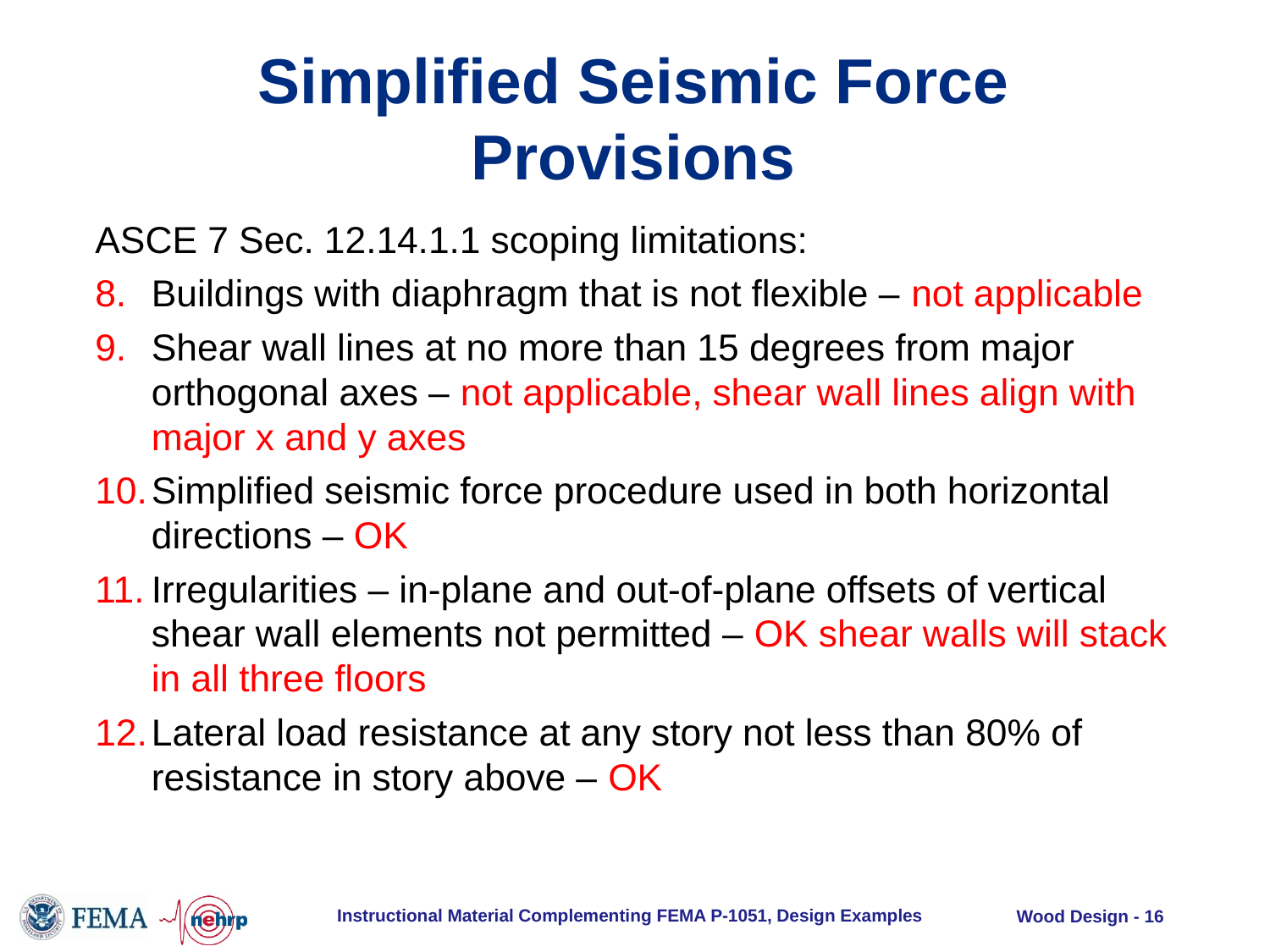

# Simplified Seismic Force Provisions
ASCE 7 Sec. 12.14.1.1 scoping limitations:
Buildings with diaphragm that is not flexible – not applicable
Shear wall lines at no more than 15 degrees from major orthogonal axes – not applicable, shear wall lines align with major x and y axes
Simplified seismic force procedure used in both horizontal directions – OK
Irregularities – in-plane and out-of-plane offsets of vertical shear wall elements not permitted – OK shear walls will stack in all three floors
Lateral load resistance at any story not less than 80% of resistance in story above – OK